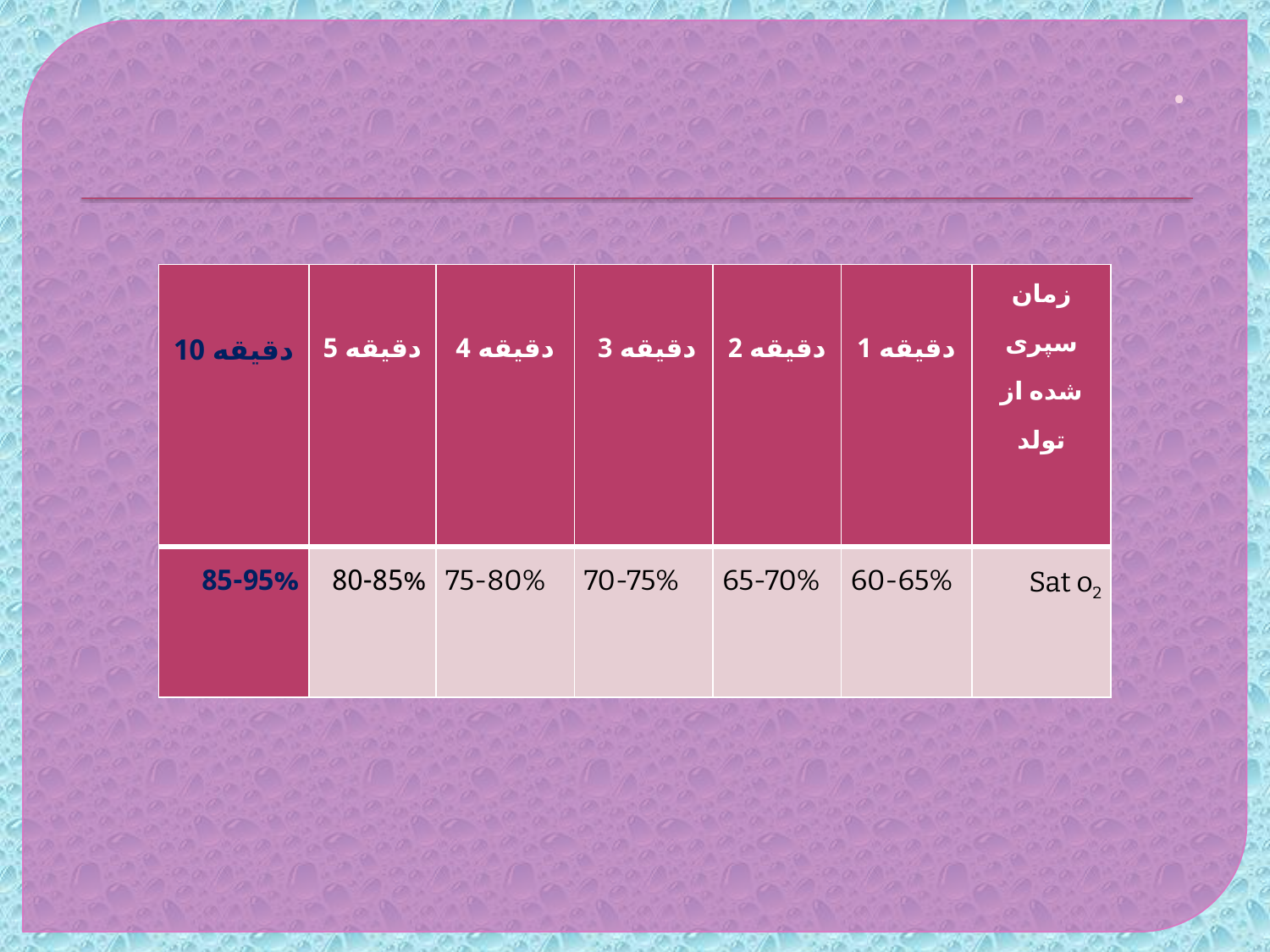

# .
| دقیقه 10 | دقیقه 5 | دقیقه 4 | دقیقه 3 | دقیقه 2 | دقیقه 1 | زمان سپری شده از تولد |
| --- | --- | --- | --- | --- | --- | --- |
| 85-95% | 80-85% | 75-80% | 70-75% | 65-70% | 60-65% | Sat o2 |